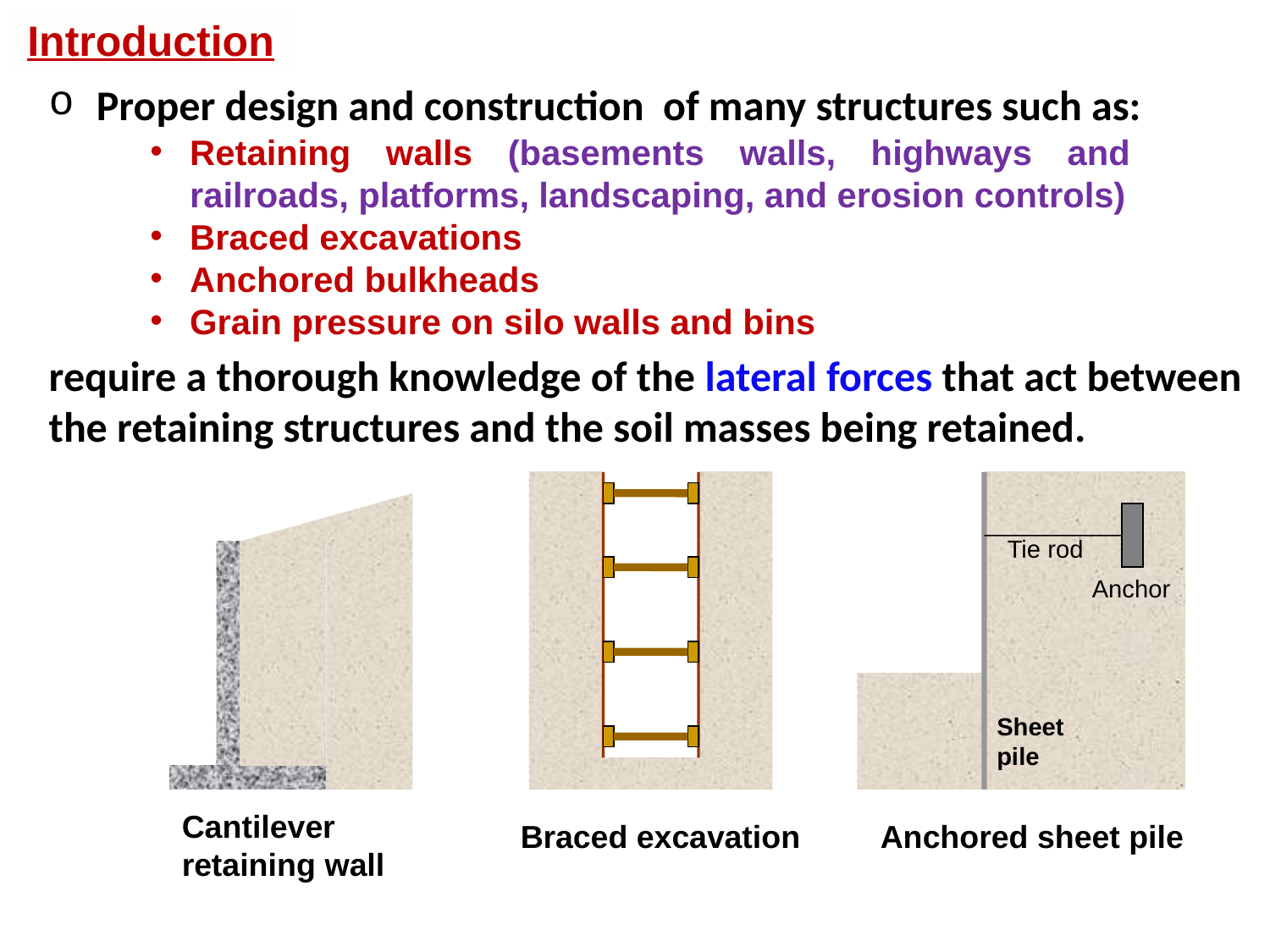

Introduction
Proper design and construction  of many structures such as:
Retaining walls (basements walls, highways and railroads, platforms, landscaping, and erosion controls)
Braced excavations
Anchored bulkheads
Grain pressure on silo walls and bins
require a thorough knowledge of the lateral forces that act between the retaining structures and the soil masses being retained.

Tie rod
Anchor
Sheet pile
Cantilever retaining wall
Braced excavation
Anchored sheet pile